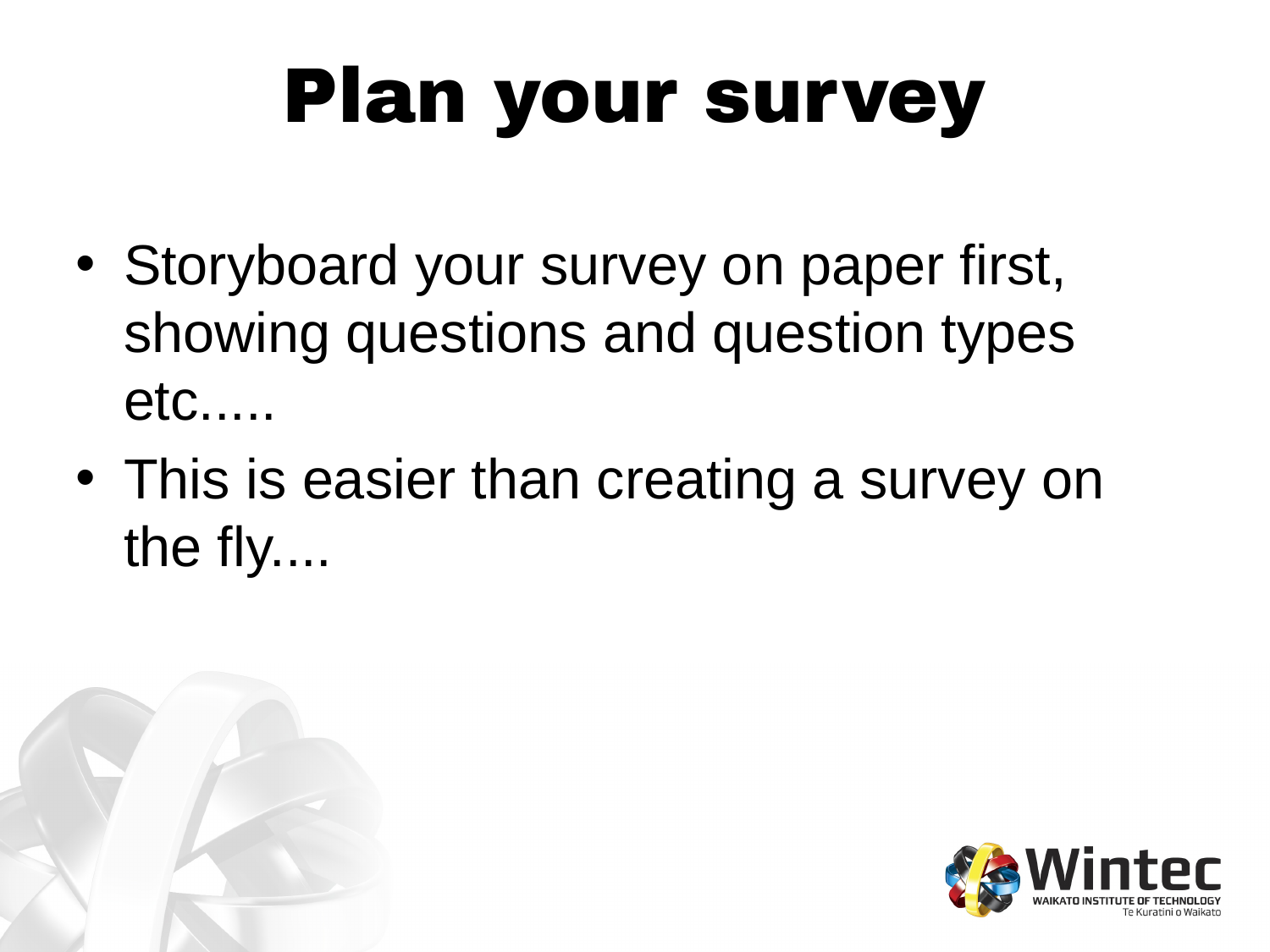

# Plan your survey
Storyboard your survey on paper first, showing questions and question types etc.....
This is easier than creating a survey on the fly....